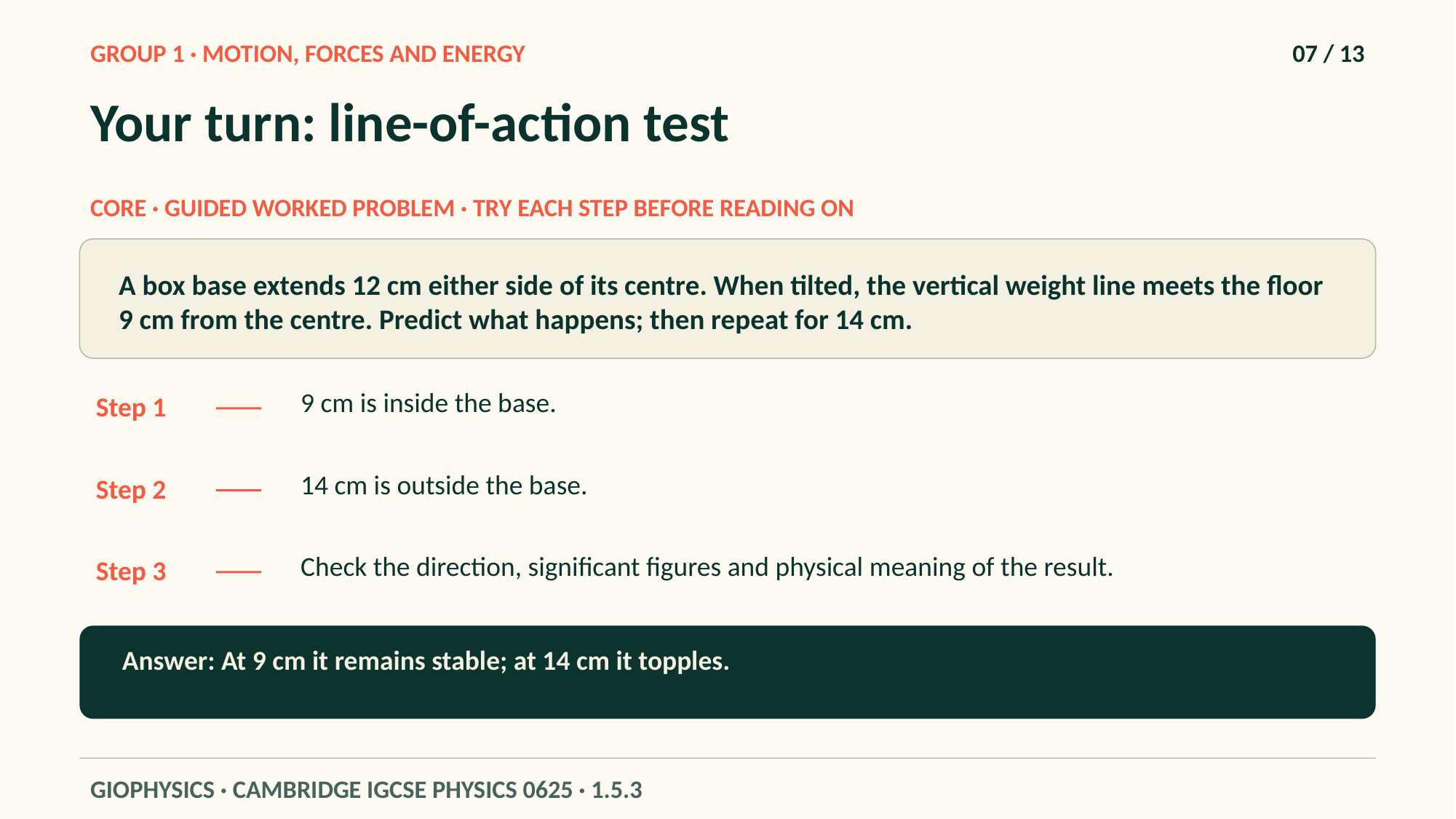

GROUP 1 · MOTION, FORCES AND ENERGY
07 / 13
Your turn: line-of-action test
CORE · GUIDED WORKED PROBLEM · TRY EACH STEP BEFORE READING ON

A box base extends 12 cm either side of its centre. When tilted, the vertical weight line meets the floor 9 cm from the centre. Predict what happens; then repeat for 14 cm.
9 cm is inside the base.
Step 1

14 cm is outside the base.
Step 2

Check the direction, significant figures and physical meaning of the result.
Step 3

Answer: At 9 cm it remains stable; at 14 cm it topples.

GIOPHYSICS · CAMBRIDGE IGCSE PHYSICS 0625 · 1.5.3